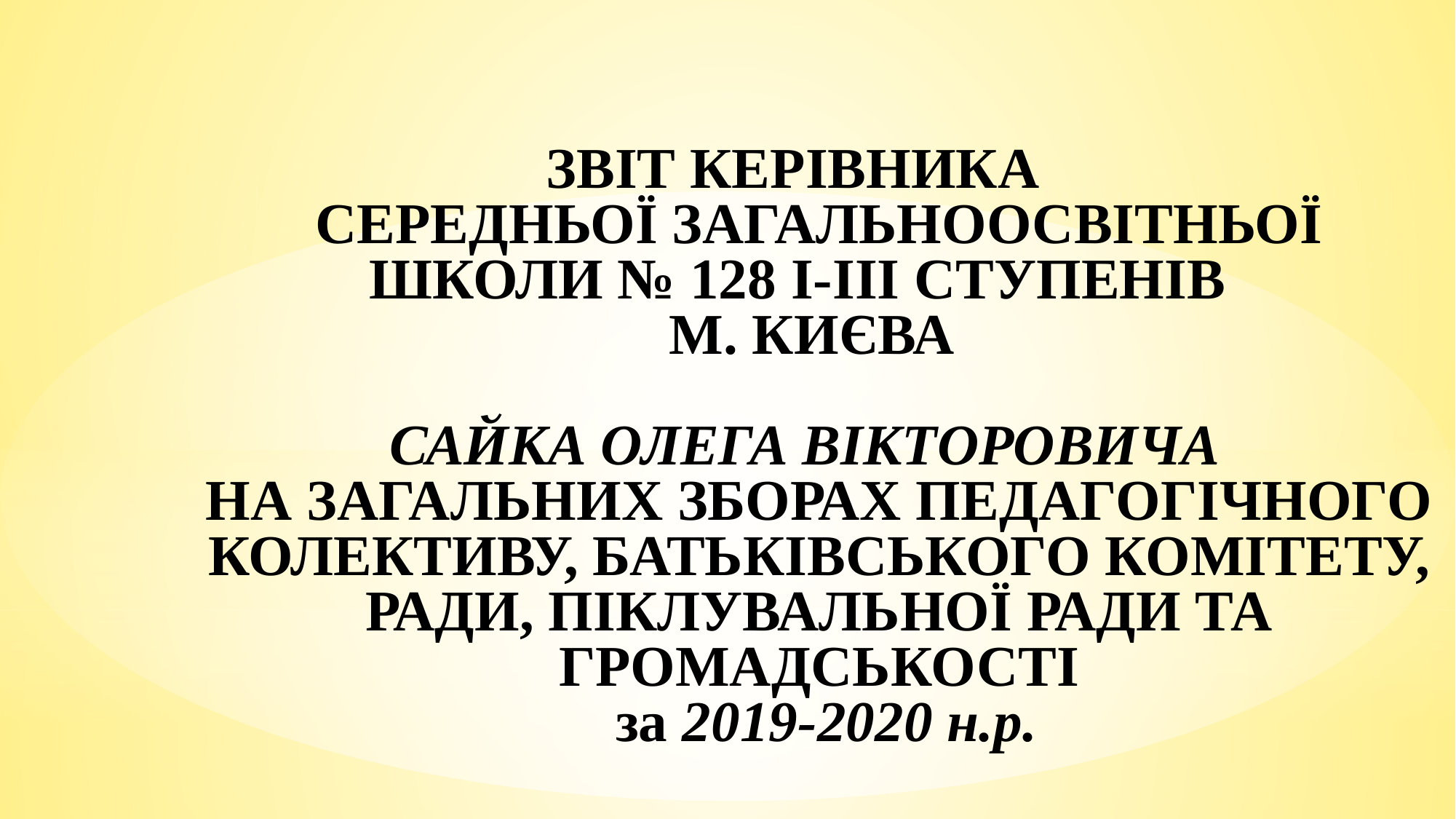

ЗВІТ КЕРІВНИКА
СЕРЕДНЬОЇ ЗАГАЛЬНООСВІТНЬОЇ ШКОЛИ № 128 І-ІІІ СТУПЕНІВ
М. КИЄВА
САЙКА ОЛЕГА ВІКТОРОВИЧА
НА ЗАГАЛЬНИХ ЗБОРАХ ПЕДАГОГІЧНОГО КОЛЕКТИВУ, БАТЬКІВСЬКОГО КОМІТЕТУ, РАДИ, ПІКЛУВАЛЬНОЇ РАДИ ТА ГРОМАДСЬКОСТІ
 за 2019-2020 н.р.